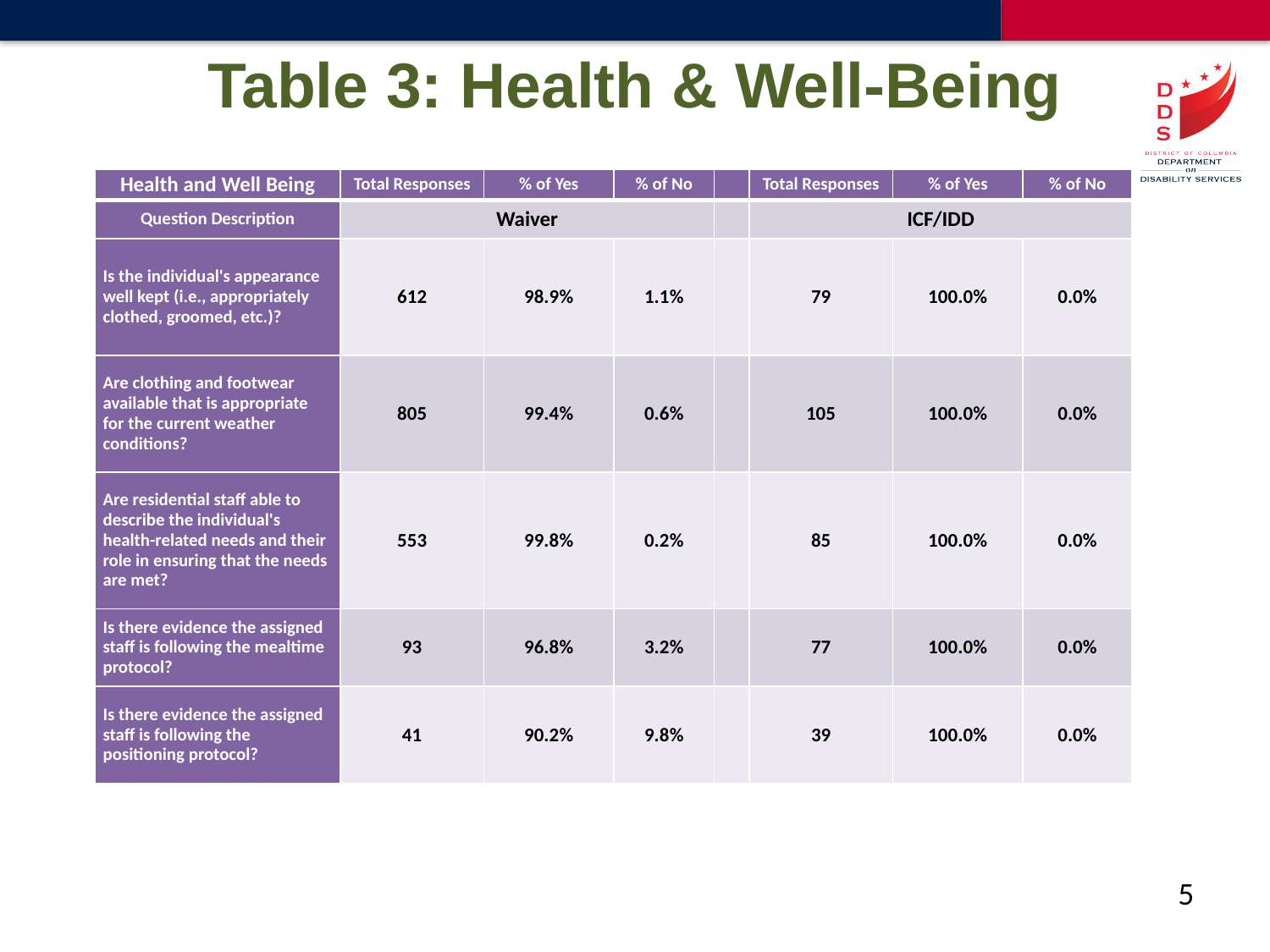

# Table 3: Health & Well-Being
| Health and Well Being | Total Responses | % of Yes | % of No |  | Total Responses | % of Yes | % of No |
| --- | --- | --- | --- | --- | --- | --- | --- |
| Question Description | Waiver |  |  |  | ICF/IDD |  |  |
| Is the individual's appearance well kept (i.e., appropriately clothed, groomed, etc.)? | 612 | 98.9% | 1.1% |  | 79 | 100.0% | 0.0% |
| Are clothing and footwear available that is appropriate for the current weather conditions? | 805 | 99.4% | 0.6% |  | 105 | 100.0% | 0.0% |
| Are residential staff able to describe the individual's health-related needs and their role in ensuring that the needs are met? | 553 | 99.8% | 0.2% |  | 85 | 100.0% | 0.0% |
| Is there evidence the assigned staff is following the mealtime protocol? | 93 | 96.8% | 3.2% |  | 77 | 100.0% | 0.0% |
| Is there evidence the assigned staff is following the positioning protocol? | 41 | 90.2% | 9.8% |  | 39 | 100.0% | 0.0% |
5